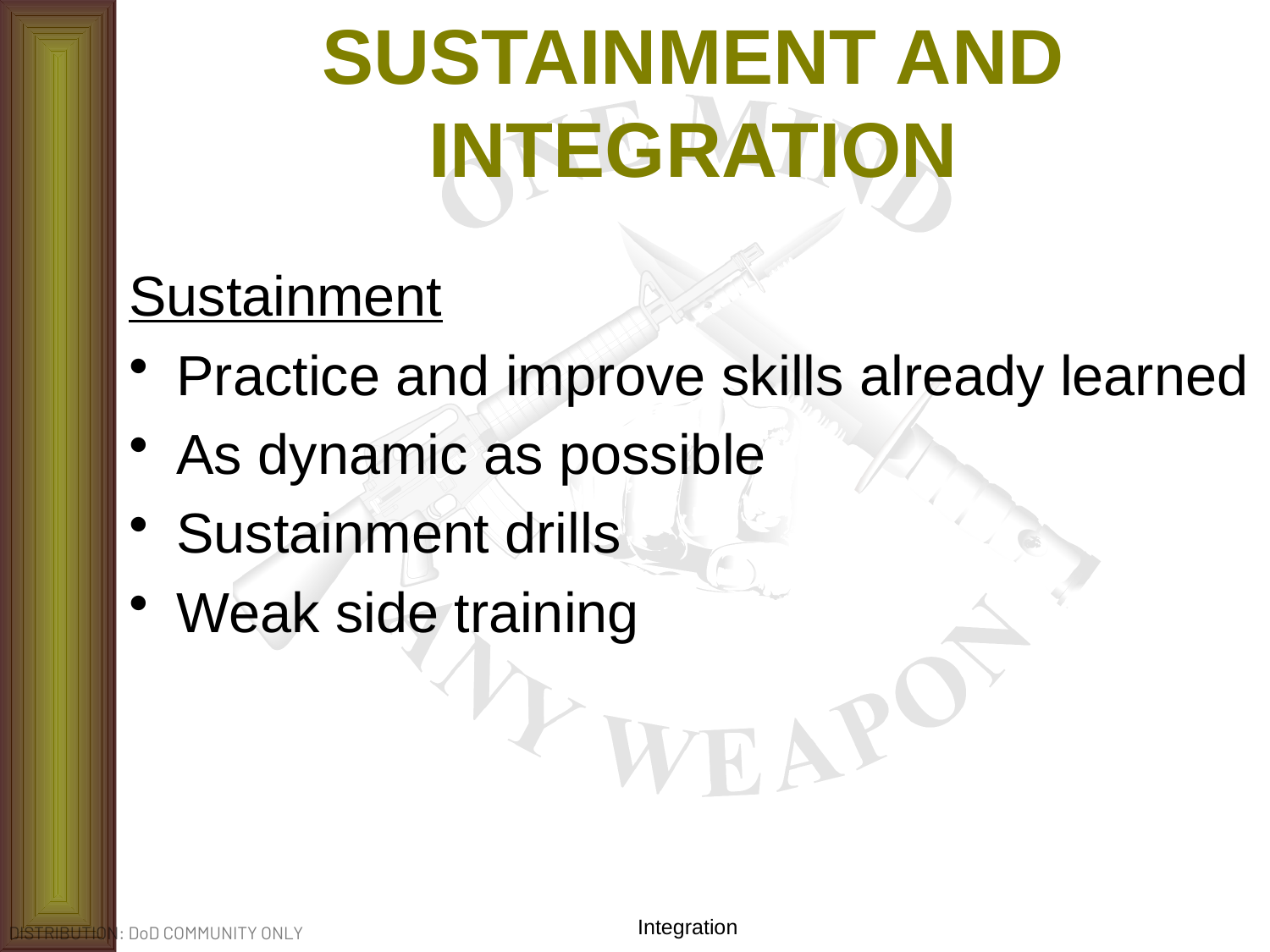

# SUSTAINMENT AND INTEGRATION
Sustainment
Practice and improve skills already learned
As dynamic as possible
Sustainment drills
Weak side training
Integration